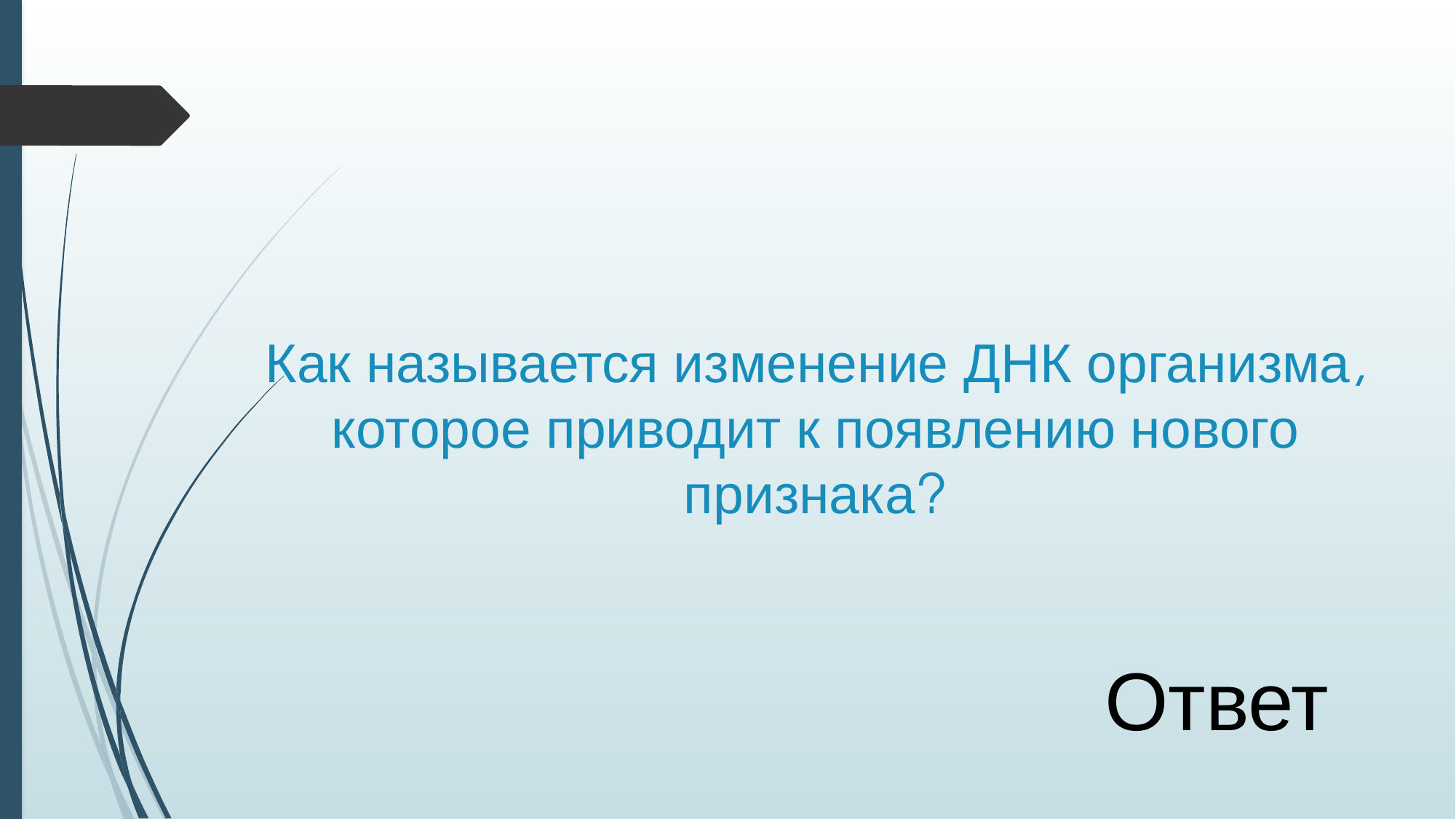

# Как называется изменение ДНК организма, которое приводит к появлению нового признака?
Ответ